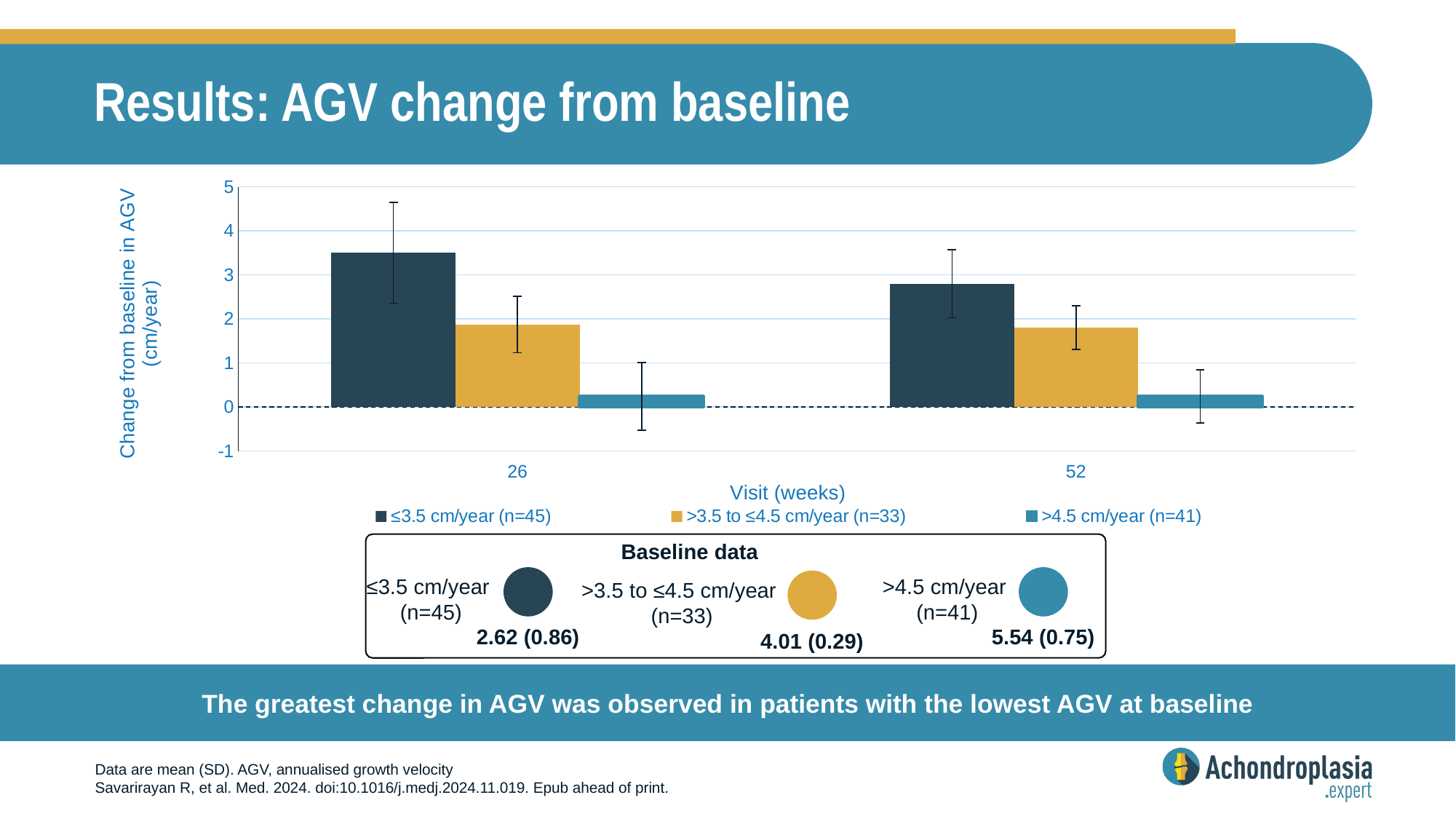

# Results: AGV change from baseline

### Chart

| Category | ≤3.5 cm/year (n=45) | >3.5 to ≤4.5 cm/year (n=33) | >4.5 cm/year (n=41) |
|---|---|---|---|
| 26 | 3.5 | 1.87 | 0.24 |
| 52 | 2.8 | 1.8 | 0.24 |
Baseline data

≤3.5 cm/year
(n=45)

2.62 (0.86)
>4.5 cm/year
(n=41)

5.54 (0.75)
>3.5 to ≤4.5 cm/year
(n=33)

4.01 (0.29)
The greatest change in AGV was observed in patients with the lowest AGV at baseline
Data are mean (SD). AGV, annualised growth velocity
Savarirayan R, et al. Med. 2024. doi:10.1016/j.medj.2024.11.019. Epub ahead of print.